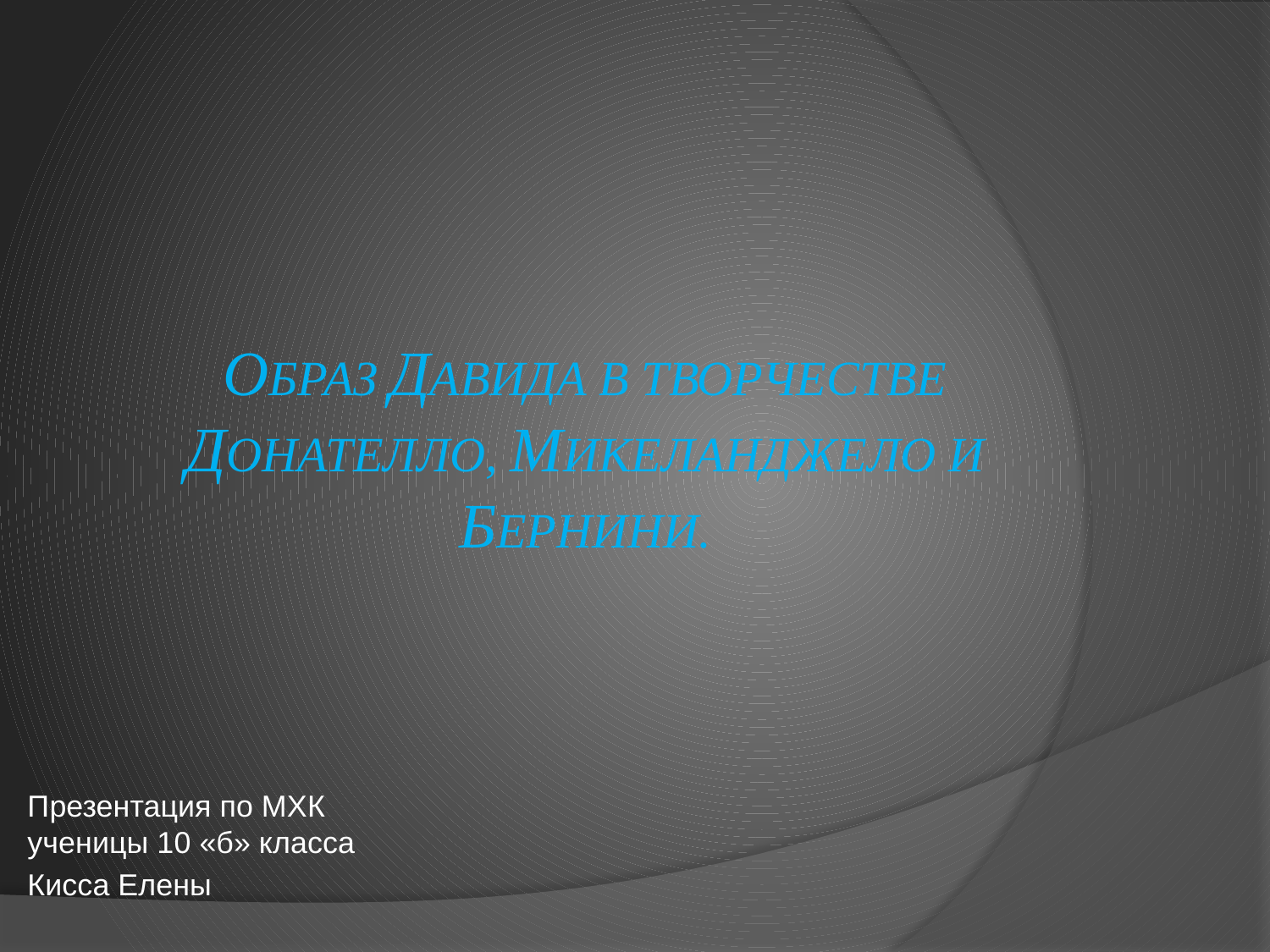

# ОБРАЗ ДАВИДА В ТВОРЧЕСТВЕ ДОНАТЕЛЛО, МИКЕЛАНДЖЕЛО и БЕРНИНИ.
Презентация по МХК
ученицы 10 «б» класса
Кисса Елены